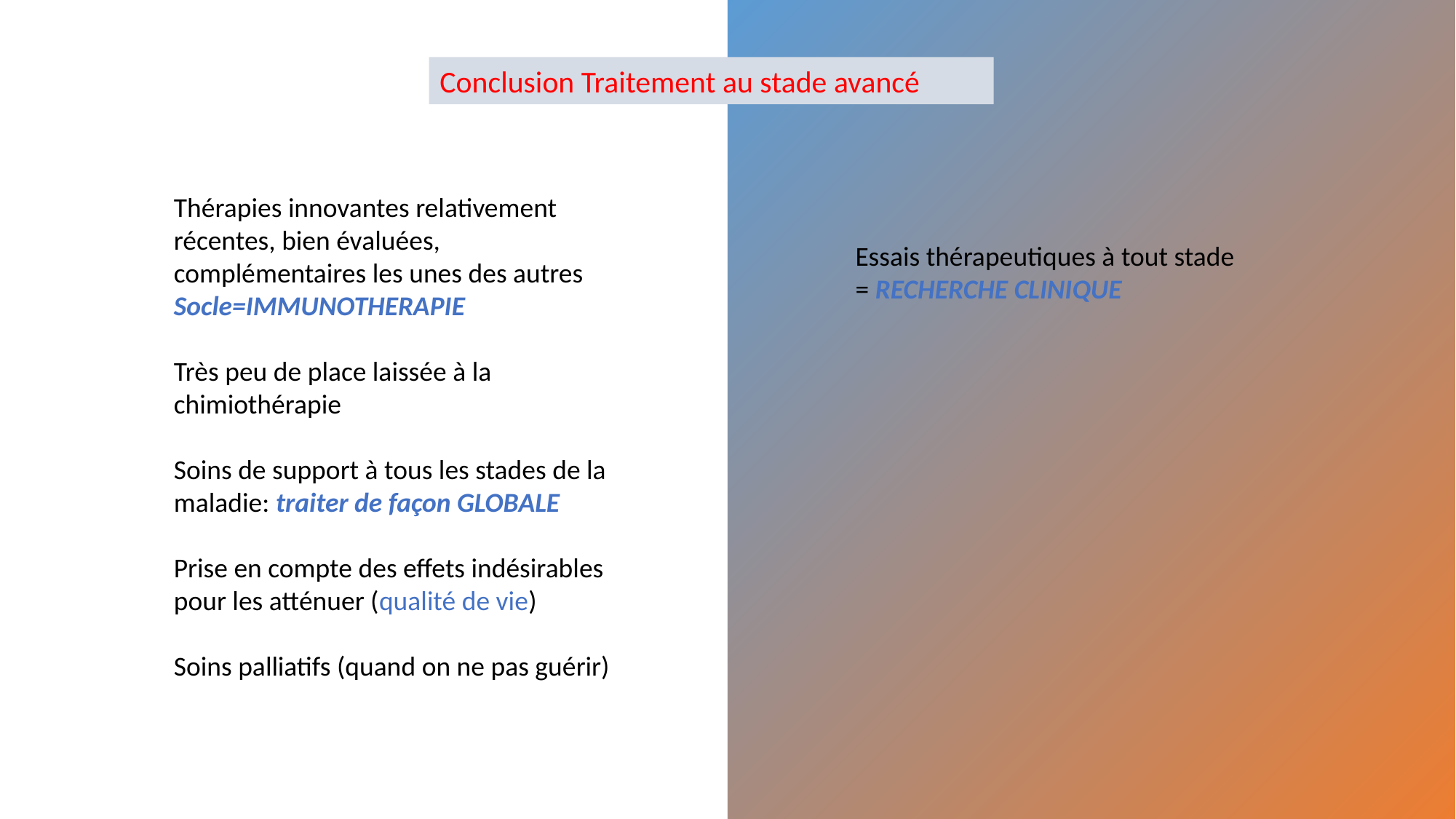

Conclusion Traitement au stade avancé

Thérapies innovantes relativement récentes, bien évaluées, complémentaires les unes des autres
Socle=IMMUNOTHERAPIE

Très peu de place laissée à la chimiothérapie

Soins de support à tous les stades de la maladie: traiter de façon GLOBALE

Prise en compte des effets indésirables pour les atténuer (qualité de vie)

Soins palliatifs (quand on ne pas guérir)
Essais thérapeutiques à tout stade
= RECHERCHE CLINIQUE